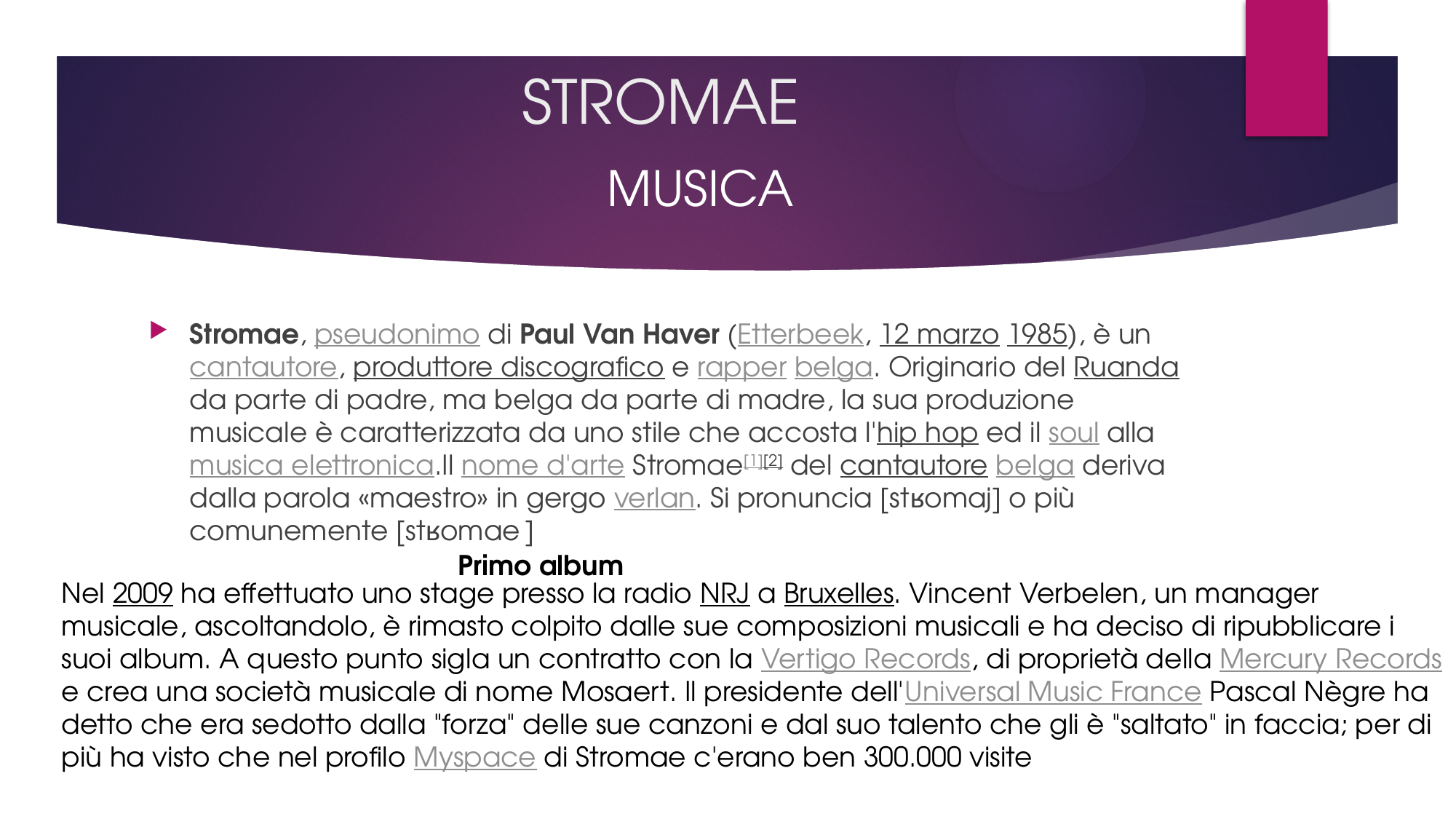

# STROMAE
MUSICA
Stromae, pseudonimo di Paul Van Haver (Etterbeek, 12 marzo 1985), è un cantautore, produttore discografico e rapper belga. Originario del Ruanda da parte di padre, ma belga da parte di madre, la sua produzione musicale è caratterizzata da uno stile che accosta l'hip hop ed il soul alla musica elettronica.Il nome d'arte Stromae[1][2] del cantautore belga deriva dalla parola «maestro» in gergo verlan. Si pronuncia [stʁomaj] o più comunemente [stʁomae ]
Primo album
Nel 2009 ha effettuato uno stage presso la radio NRJ a Bruxelles. Vincent Verbelen, un manager musicale, ascoltandolo, è rimasto colpito dalle sue composizioni musicali e ha deciso di ripubblicare i suoi album. A questo punto sigla un contratto con la Vertigo Records, di proprietà della Mercury Records e crea una società musicale di nome Mosaert. Il presidente dell'Universal Music France Pascal Nègre ha detto che era sedotto dalla "forza" delle sue canzoni e dal suo talento che gli è "saltato" in faccia; per di più ha visto che nel profilo Myspace di Stromae c'erano ben 300.000 visite